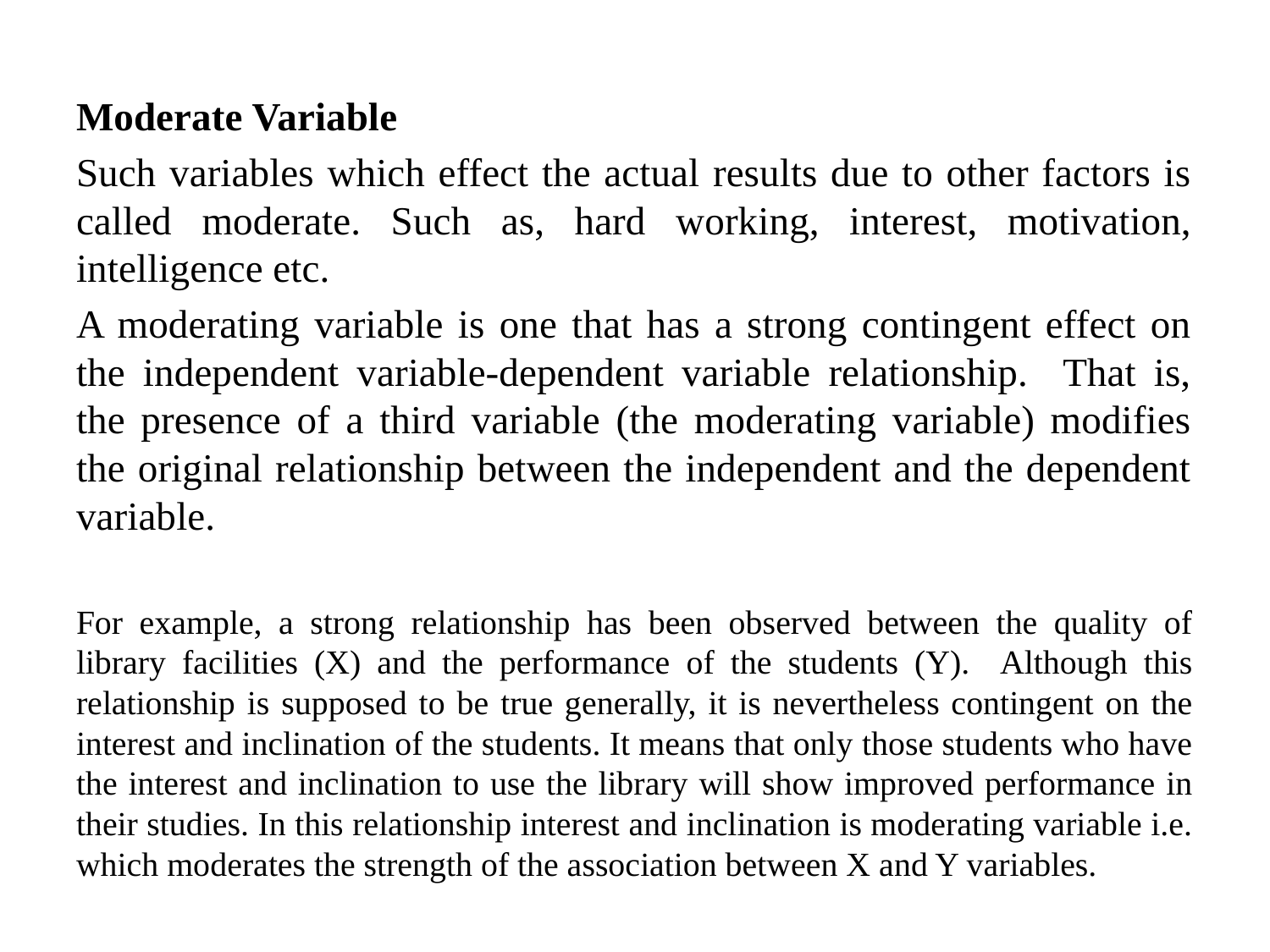

Moderate Variable
Such variables which effect the actual results due to other factors is called moderate. Such as, hard working, interest, motivation, intelligence etc.
A moderating variable is one that has a strong contingent effect on the independent variable-dependent variable relationship.  That is, the presence of a third variable (the moderating variable) modifies the original relationship between the independent and the dependent variable.

For example, a strong relationship has been observed between the quality of library facilities (X) and the performance of the students (Y).  Although this relationship is supposed to be true generally, it is nevertheless contingent on the interest and inclination of the students. It means that only those students who have the interest and inclination to use the library will show improved performance in their studies. In this relationship interest and inclination is moderating variable i.e. which moderates the strength of the association between X and Y variables.